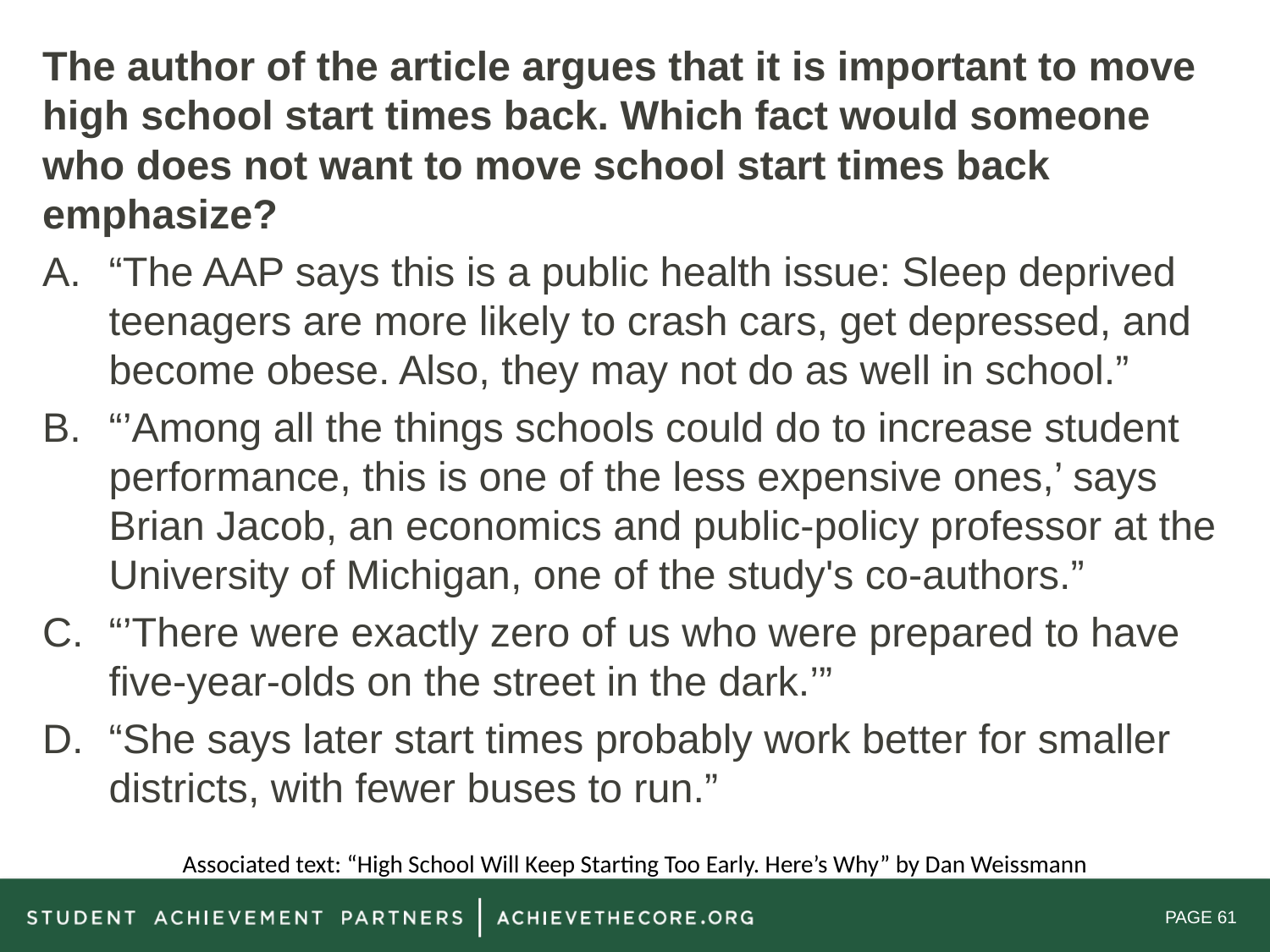

The author of the article argues that it is important to move high school start times back. Which fact would someone who does not want to move school start times back emphasize?
“The AAP says this is a public health issue: Sleep deprived teenagers are more likely to crash cars, get depressed, and become obese. Also, they may not do as well in school.”
“’Among all the things schools could do to increase student performance, this is one of the less expensive ones,’ says Brian Jacob, an economics and public-policy professor at the University of Michigan, one of the study's co-authors.”
“’There were exactly zero of us who were prepared to have five-year-olds on the street in the dark.’”
“She says later start times probably work better for smaller districts, with fewer buses to run.”
Associated text: “High School Will Keep Starting Too Early. Here’s Why” by Dan Weissmann